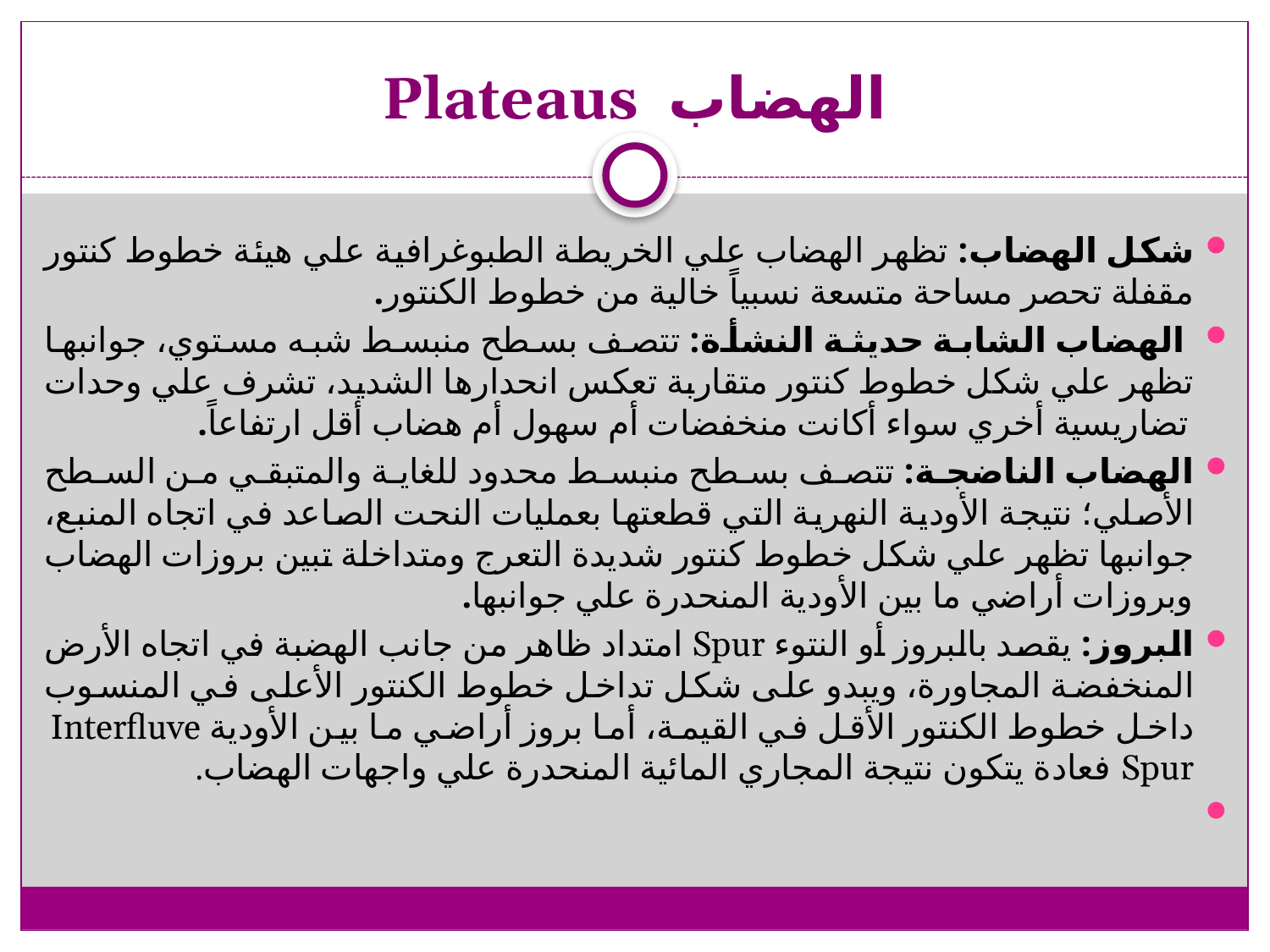

# الهضاب  Plateaus
شكل الهضاب: تظهر الهضاب علي الخريطة الطبوغرافية علي هيئة خطوط كنتور مقفلة تحصر مساحة متسعة نسبياً خالية من خطوط الكنتور.
 الهضاب الشابة حديثة النشأة: تتصف بسطح منبسط شبه مستوي، جوانبها تظهر علي شكل خطوط كنتور متقاربة تعكس انحدارها الشديد، تشرف علي وحدات تضاريسية أخري سواء أكانت منخفضات أم سهول أم هضاب أقل ارتفاعاً.
الهضاب الناضجة: تتصف بسطح منبسط محدود للغاية والمتبقي من السطح الأصلي؛ نتيجة الأودية النهرية التي قطعتها بعمليات النحت الصاعد في اتجاه المنبع، جوانبها تظهر علي شكل خطوط كنتور شديدة التعرج ومتداخلة تبين بروزات الهضاب وبروزات أراضي ما بين الأودية المنحدرة علي جوانبها.
البروز: يقصد بالبروز أو النتوء Spur امتداد ظاهر من جانب الهضبة في اتجاه الأرض المنخفضة المجاورة، ويبدو على شكل تداخل خطوط الكنتور الأعلى في المنسوب داخل خطوط الكنتور الأقل في القيمة، أما بروز أراضي ما بين الأودية Interfluve Spur فعادة يتكون نتيجة المجاري المائية المنحدرة علي واجهات الهضاب.